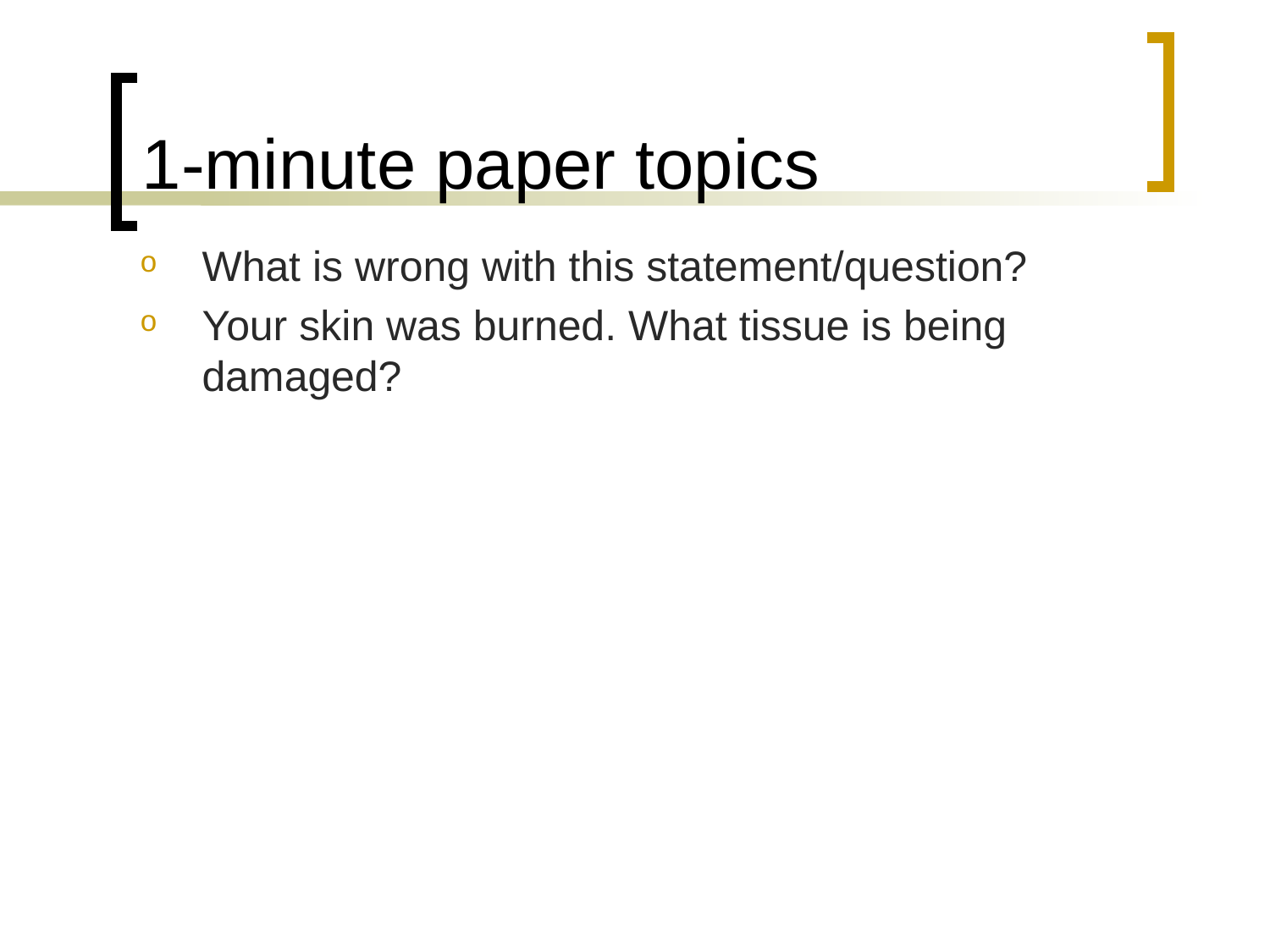

# 1-minute paper topics
What is wrong with this statement/question?
Your skin was burned. What tissue is being damaged?